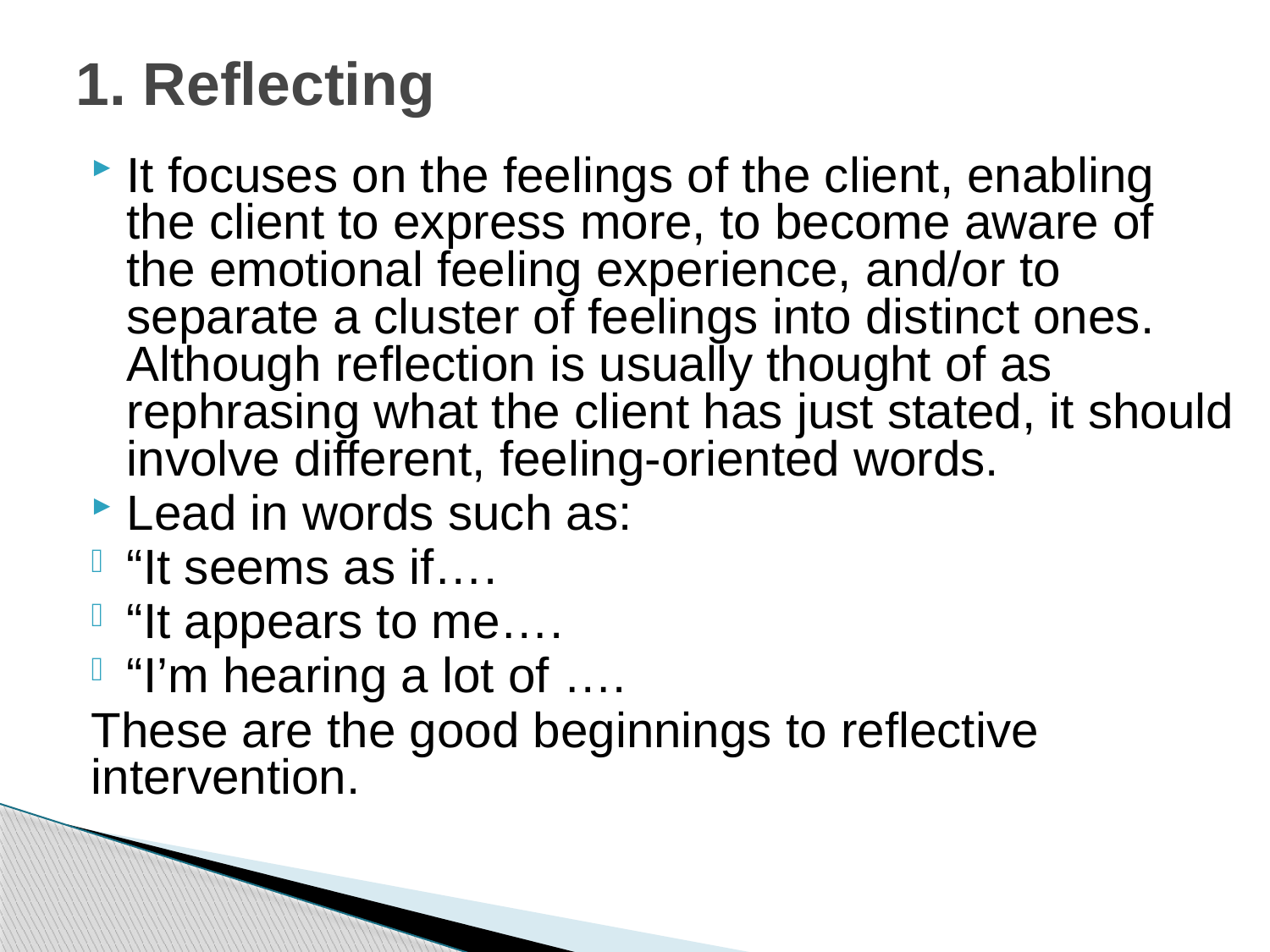

# 1. Reflecting
It focuses on the feelings of the client, enabling the client to express more, to become aware of the emotional feeling experience, and/or to separate a cluster of feelings into distinct ones. Although reflection is usually thought of as rephrasing what the client has just stated, it should involve different, feeling-oriented words.
Lead in words such as:
“It seems as if….
“It appears to me….
“I’m hearing a lot of ….
These are the good beginnings to reflective intervention.